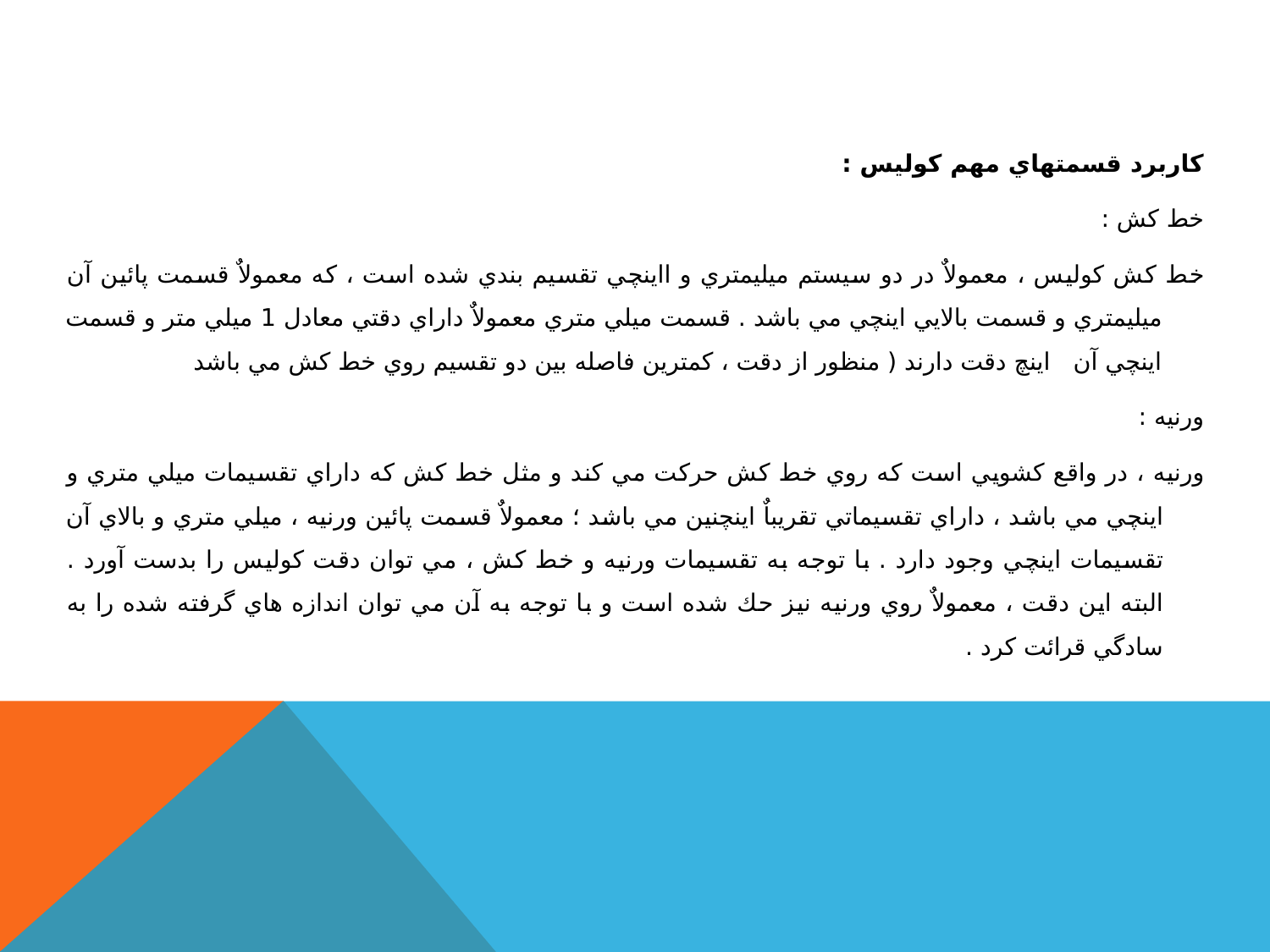

#
كاربرد قسمتهاي مهم كوليس :
خط كش :
خط كش كوليس ، معمولاٌ در دو سيستم ميليمتري و ااينچي تقسيم بندي شده است ، كه معمولاٌ قسمت پائين آن ميليمتري و قسمت بالايي اينچي مي باشد . قسمت ميلي متري معمولاٌ داراي دقتي معادل 1 ميلي متر و قسمت اينچي آن   اينچ دقت دارند ( منظور از دقت ، كمترين فاصله بين دو تقسيم روي خط كش مي باشد
ورنيه :
ورنيه ، در واقع كشويي است كه روي خط كش حركت مي كند و مثل خط كش كه داراي تقسيمات ميلي متري و اينچي مي باشد ، داراي تقسيماتي تقريباٌ اينچنين مي باشد ؛ معمولاٌ قسمت پائين ورنيه ، ميلي متري و بالاي آن تقسيمات اينچي وجود دارد . با توجه به تقسيمات ورنيه و خط كش ، مي توان دقت كوليس را بدست آورد . البته اين دقت ، معمولاٌ روي ورنيه نيز حك شده است و با توجه به آن مي توان اندازه هاي گرفته شده را به سادگي قرائت كرد .